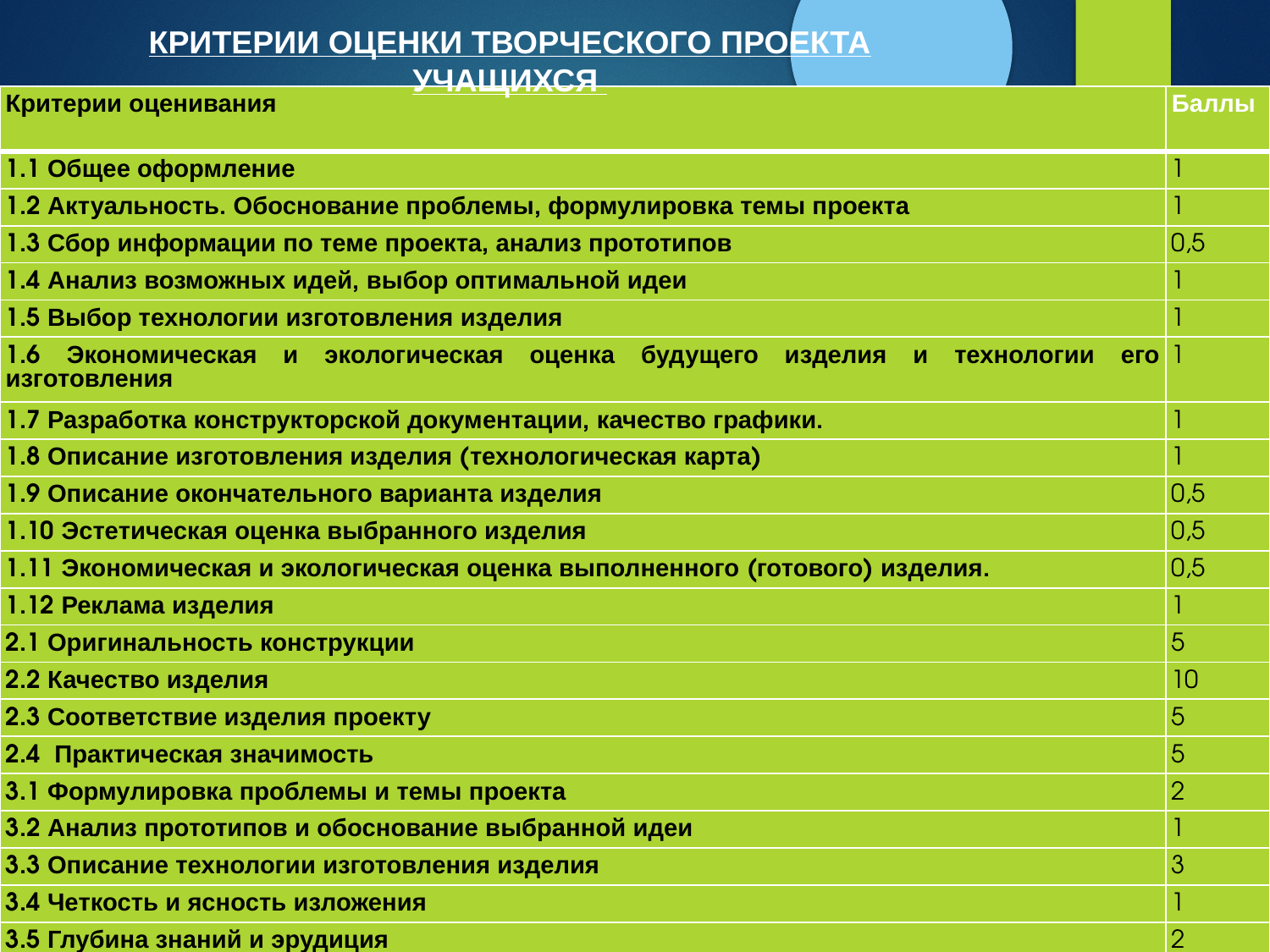

КРИТЕРИИ ОЦЕНКИ ТВОРЧЕСКОГО ПРОЕКТА УЧАЩИХСЯ
| Критерии оценивания | Баллы |
| --- | --- |
| 1.1 Общее оформление | 1 |
| 1.2 Актуальность. Обоснование проблемы, формулировка темы проекта | 1 |
| 1.3 Сбор информации по теме проекта, анализ прототипов | 0,5 |
| 1.4 Анализ возможных идей, выбор оптимальной идеи | 1 |
| 1.5 Выбор технологии изготовления изделия | 1 |
| 1.6 Экономическая и экологическая оценка будущего изделия и технологии его изготовления | 1 |
| 1.7 Разработка конструкторской документации, качество графики. | 1 |
| 1.8 Описание изготовления изделия (технологическая карта) | 1 |
| 1.9 Описание окончательного варианта изделия | 0,5 |
| 1.10 Эстетическая оценка выбранного изделия | 0,5 |
| 1.11 Экономическая и экологическая оценка выполненного (готового) изделия. | 0,5 |
| 1.12 Реклама изделия | 1 |
| 2.1 Оригинальность конструкции | 5 |
| 2.2 Качество изделия | 10 |
| 2.3 Соответствие изделия проекту | 5 |
| 2.4 Практическая значимость | 5 |
| 3.1 Формулировка проблемы и темы проекта | 2 |
| 3.2 Анализ прототипов и обоснование выбранной идеи | 1 |
| 3.3 Описание технологии изготовления изделия | 3 |
| 3.4 Четкость и ясность изложения | 1 |
| 3.5 Глубина знаний и эрудиция | 2 |
| 3.6 Время изложения (7-8 мин) | 1 |
| 3.7 Самооценка | 2 |
| 3.8 Ответы на вопросы | 3 |
| ИТОГО: | 50 |